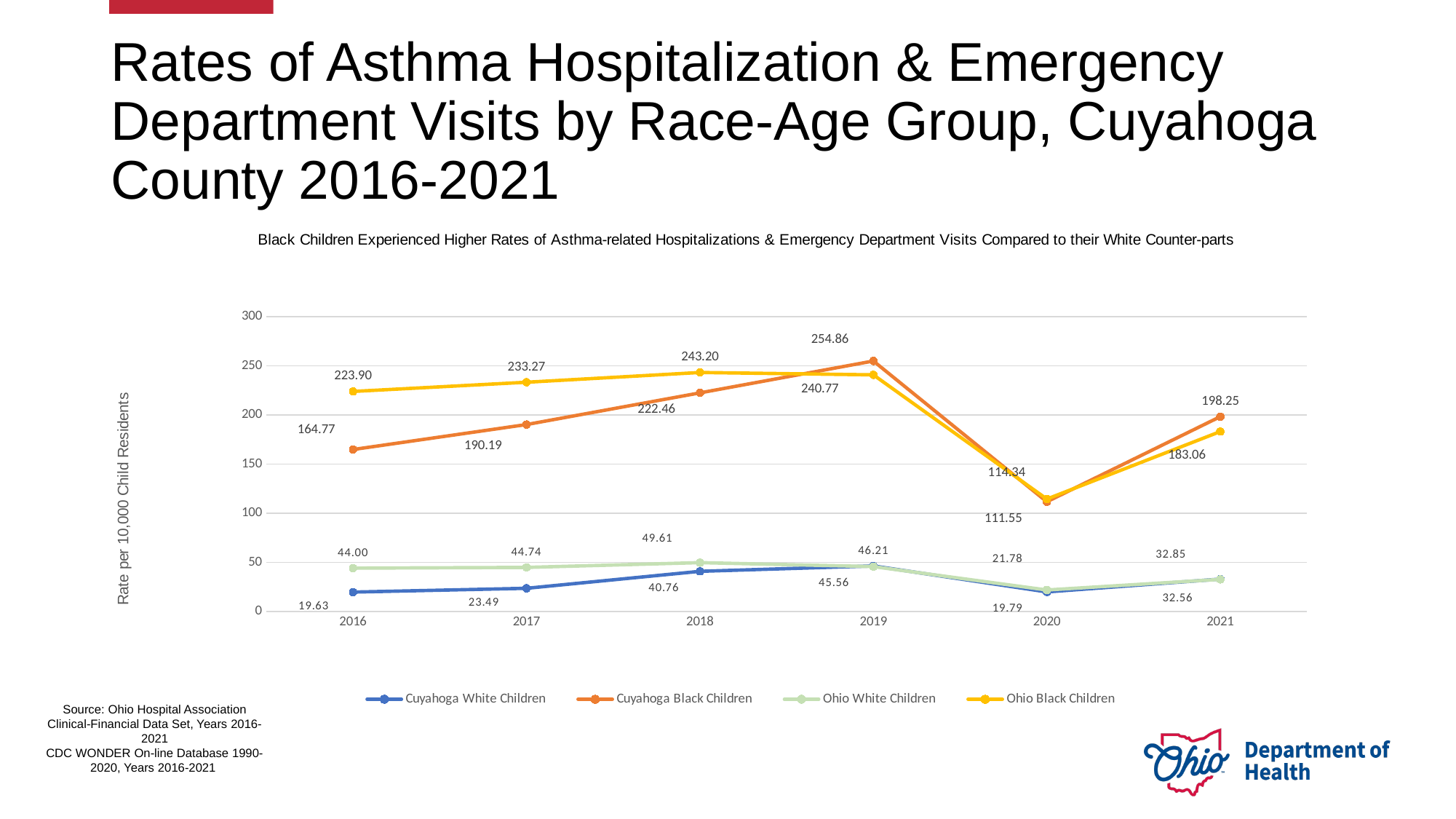

# Rates of Asthma Hospitalization & Emergency Department Visits by Race-Age Group, Cuyahoga County 2016-2021

### Chart: Black Children Experienced Higher Rates of Asthma-related Hospitalizations & Emergency Department Visits Compared to their White Counter-parts

| Category | Cuyahoga White Children  | Cuyahoga Black Children  | Ohio White Children  | Ohio Black Children |
|---|---|---|---|---|
| 2016 | 19.63 | 164.77 | 44.00470267694486 | 223.90060986041178 |
| 2017 | 23.49 | 190.19 | 44.73695160288279 | 233.2699948177578 |
| 2018 | 40.76 | 222.46 | 49.60511368584427 | 243.19517653708817 |
| 2019 | 46.21 | 254.86 | 45.5556017541328 | 240.77437748603225 |
| 2020 | 19.79 | 111.55 | 21.784170040564295 | 114.33531577840921 |
| 2021 | 32.85 | 198.25 | 32.560540259413706 | 183.06049951146085 |
Source: Ohio Hospital Association Clinical-Financial Data Set, Years 2016-2021
CDC WONDER On-line Database 1990-2020, Years 2016-2021